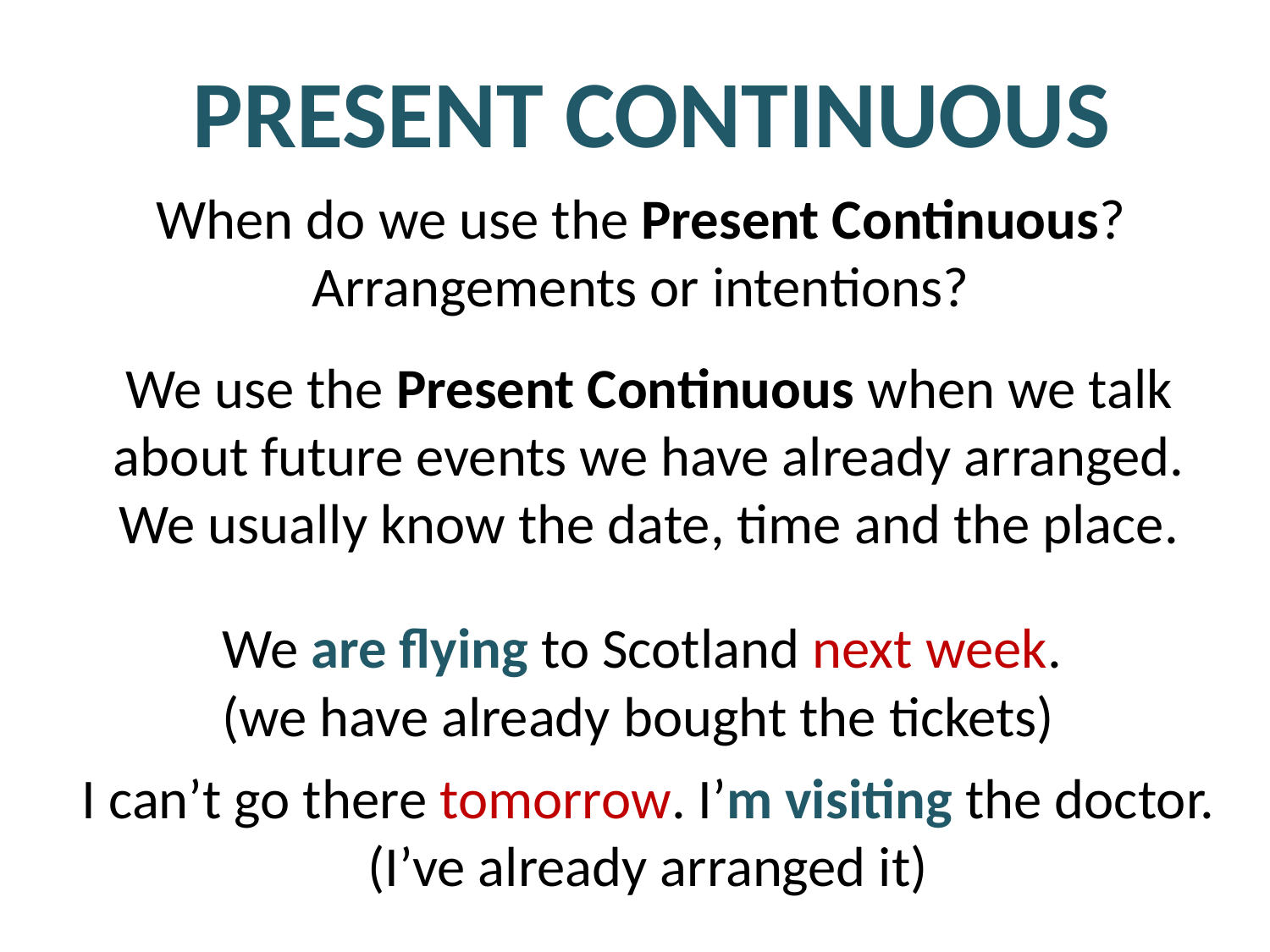

PRESENT CONTINUOUS
When do we use the Present Continuous?
Arrangements or intentions?
We use the Present Continuous when we talk
about future events we have already arranged.
We usually know the date, time and the place.
We are flying to Scotland next week.
(we have already bought the tickets)
I can’t go there tomorrow. I’m visiting the doctor.
(I’ve already arranged it)